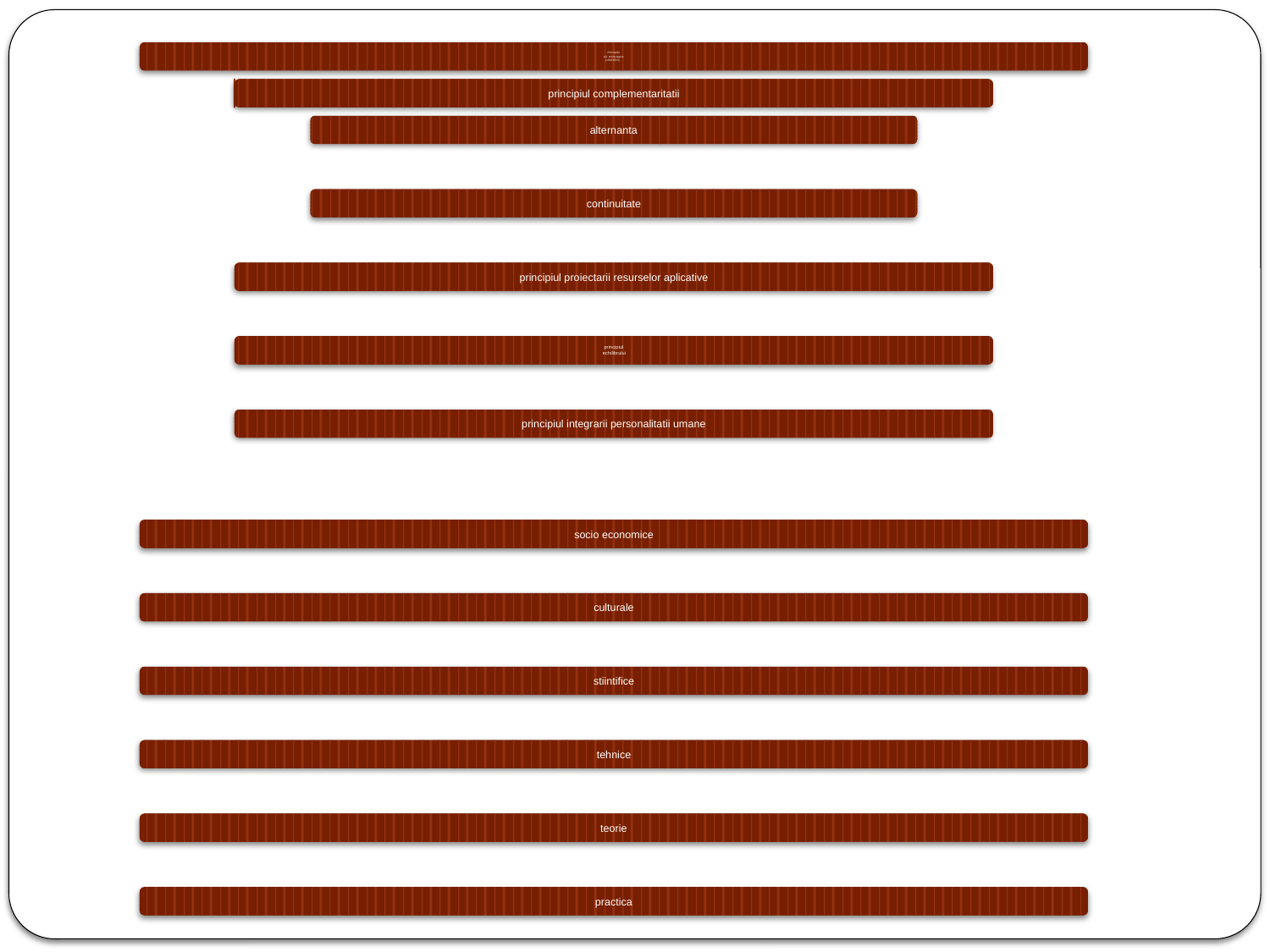

Principiile
ed. tehnologice
(UNESCO)
principiul complementaritatii
alternanta
continuitate
principiul integrarii personalitatii umane
principiul
 echilibrului
principiul proiectarii resurselor aplicative
socio economice
stiintifice
culturale
tehnice
teorie
practica